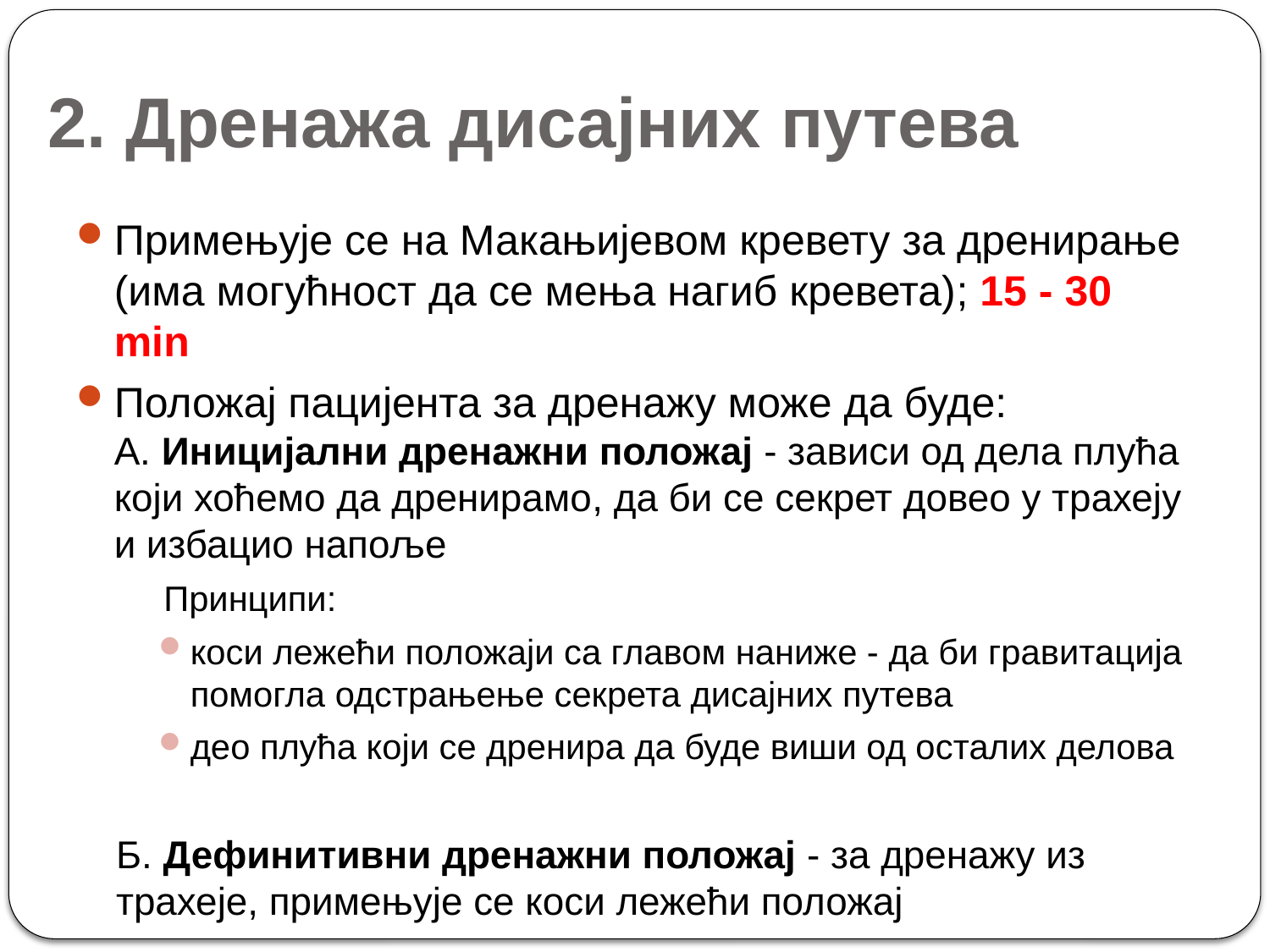

# 2. Дренажа дисајних путева
Примењује се на Макањијевом кревету за дренирање (има могућност да се мења нагиб кревета); 15 - 30 min
Положај пацијента за дренажу може да буде:
А. Иницијални дренажни положај - зависи од дела плућа који хоћемо да дренирамо, да би се секрет довео у трахеју и избацио напоље
Принципи:
коси лежећи положаји са главом наниже - да би гравитација помогла одстрањење секрета дисајних путева
део плућа који се дренира да буде виши од осталих делова

Б. Дефинитивни дренажни положај - за дренажу из трахеје, примењује се коси лежећи положај
67